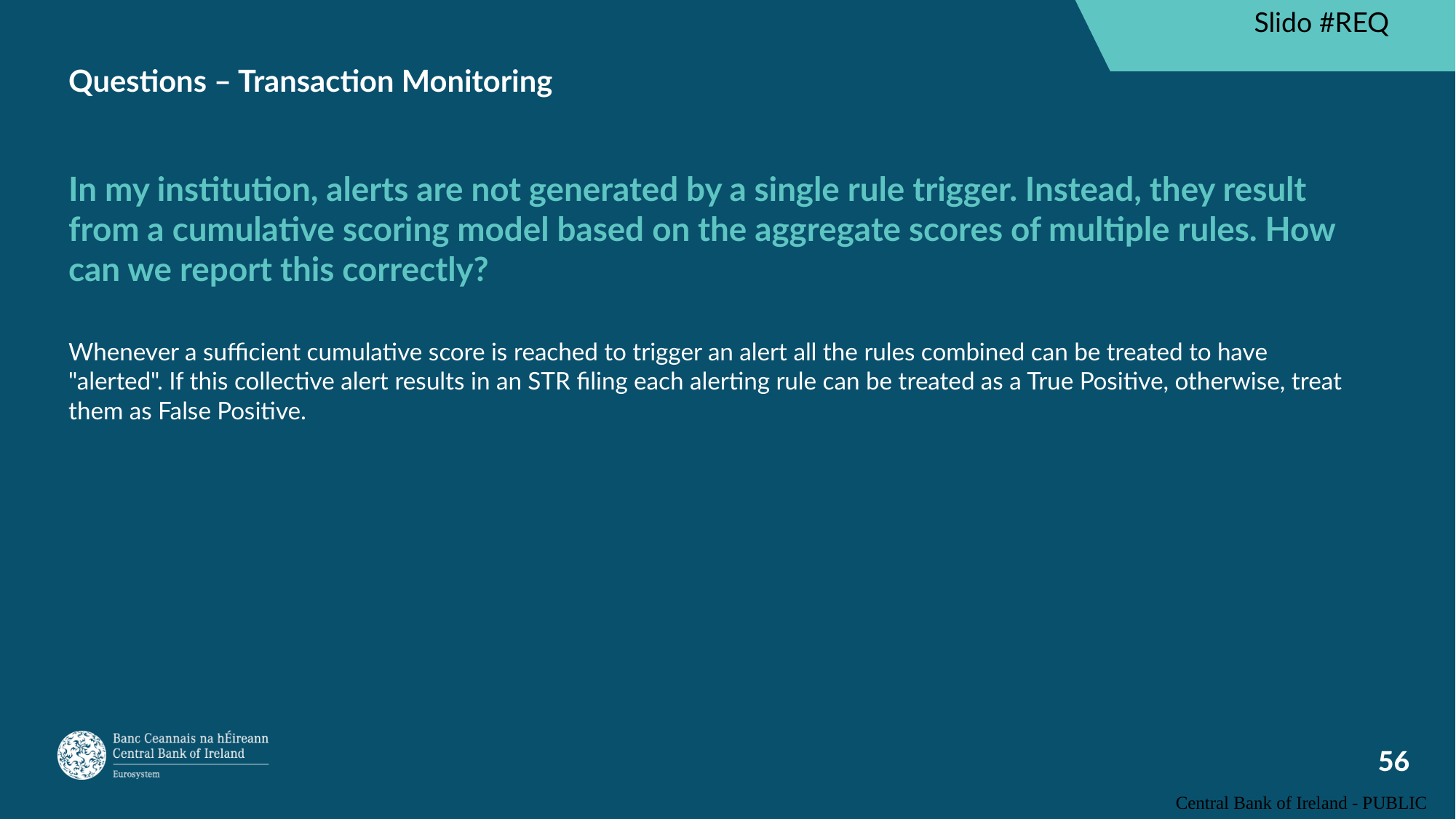

Slido #REQ
# Questions – Transaction Monitoring
In my institution, alerts are not generated by a single rule trigger. Instead, they result from a cumulative scoring model based on the aggregate scores of multiple rules. How can we report this correctly?
Whenever a sufficient cumulative score is reached to trigger an alert all the rules combined can be treated to have "alerted". If this collective alert results in an STR filing each alerting rule can be treated as a True Positive, otherwise, treat them as False Positive.

Central Bank of Ireland - PUBLIC